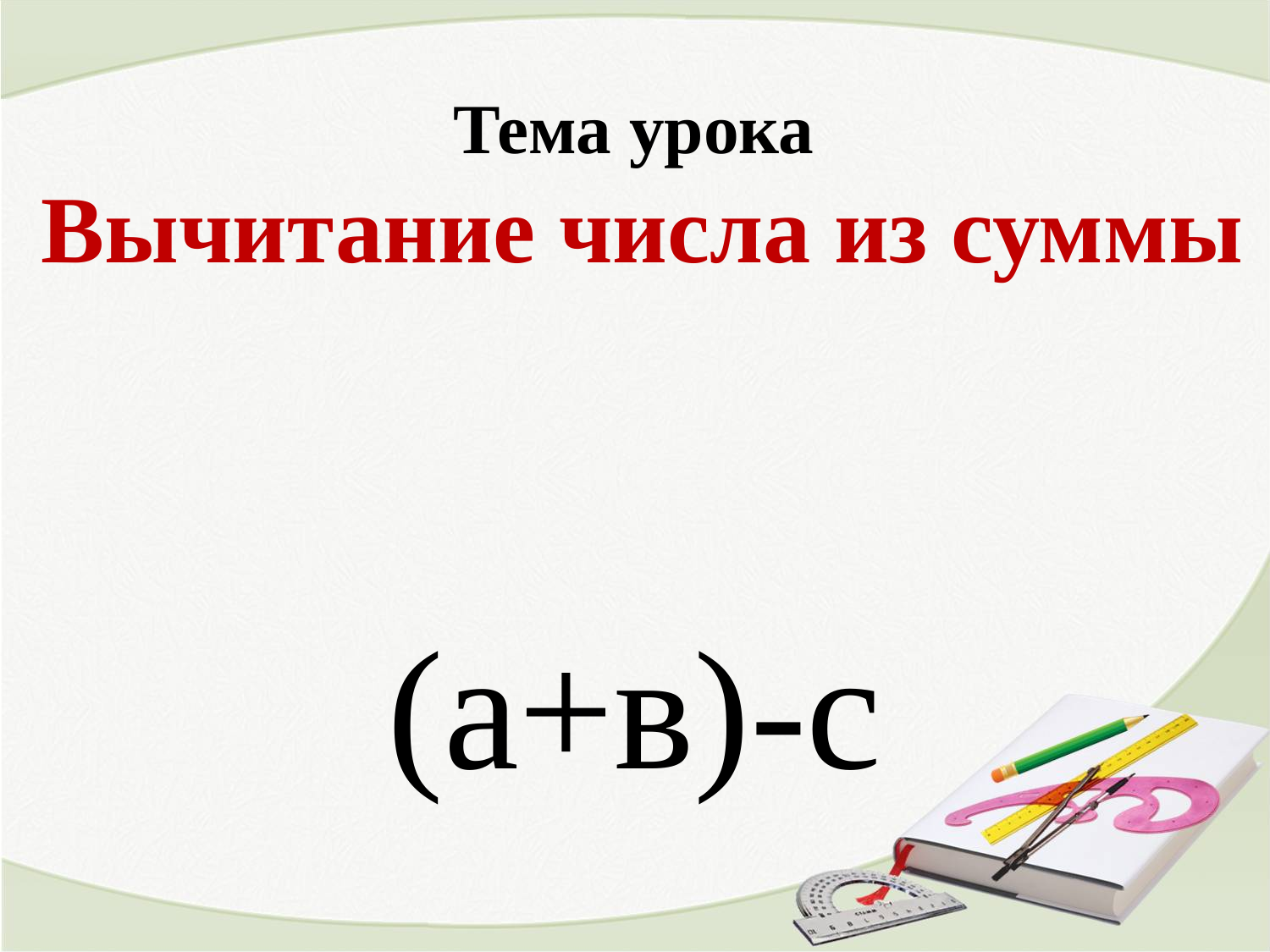

# Тема урока Вычитание числа из суммы

(а+в)-с